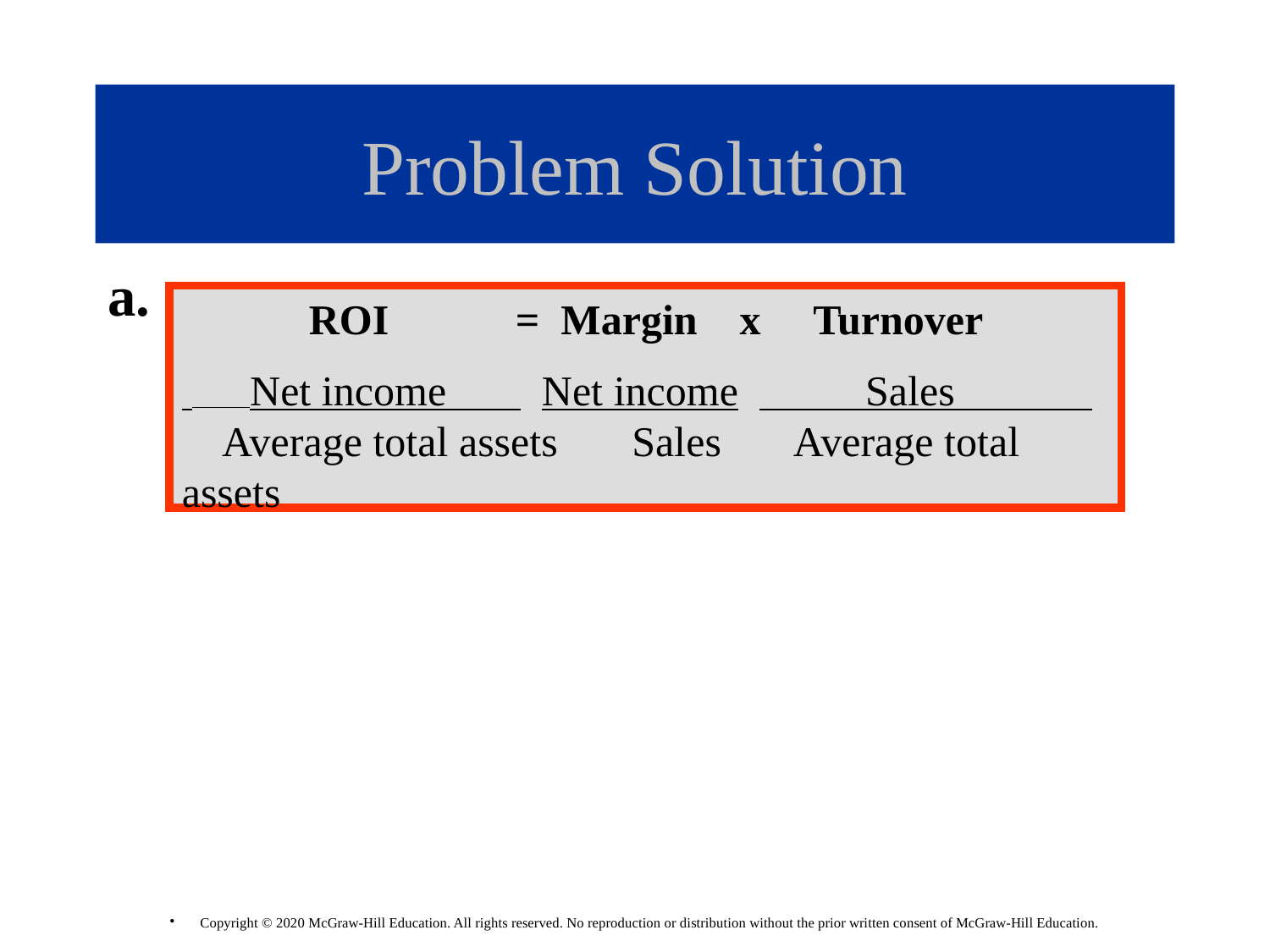

# Problem Solution
a.

            ROI            =  Margin    x     Turnover
                 Net income         Net income            Sales                   Average total assets       Sales       Average total assets